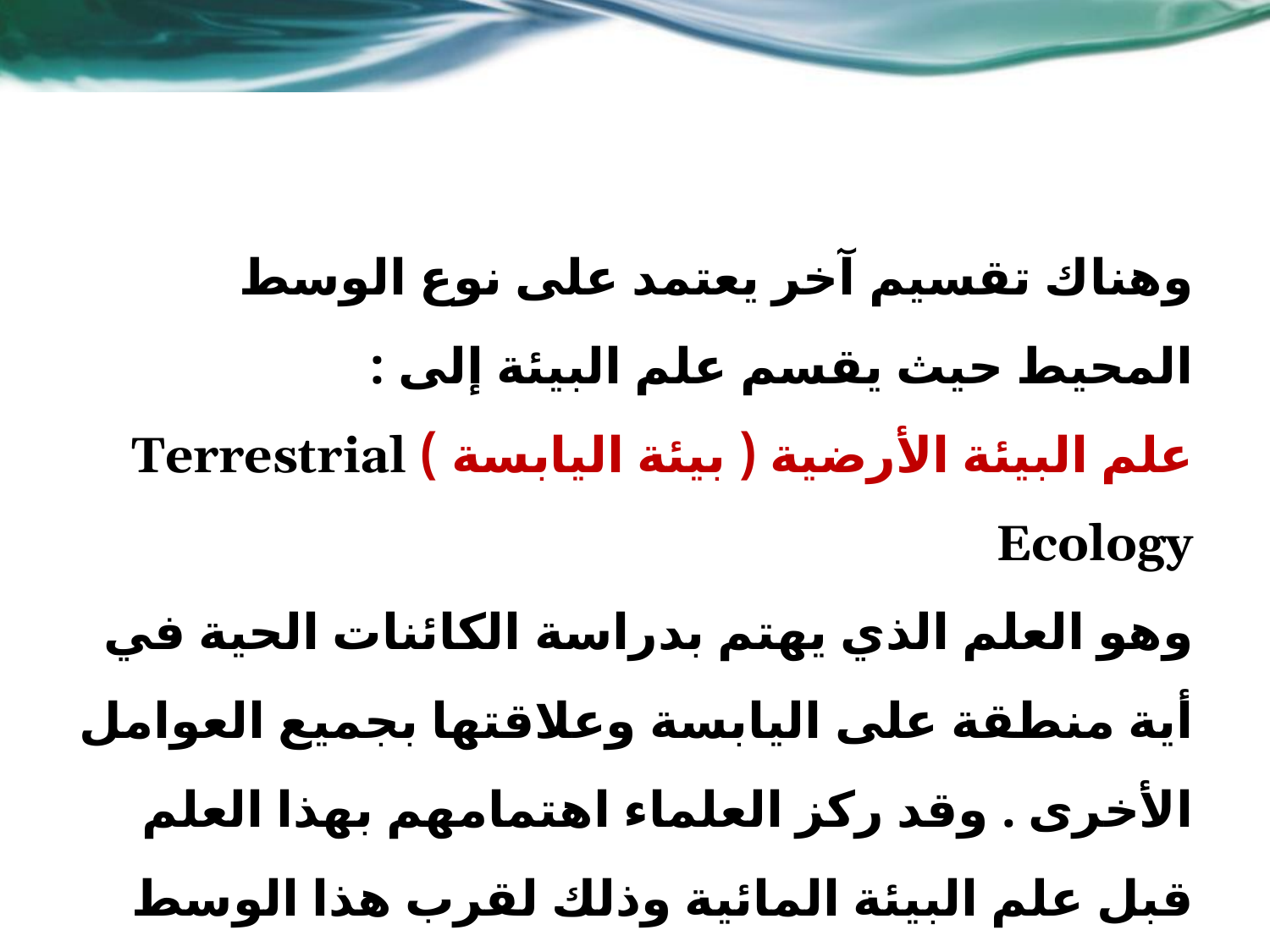

وهناك تقسيم آخر يعتمد على نوع الوسط المحيط حيث يقسم علم البيئة إلى :
علم البيئة الأرضية ( بيئة اليابسة ) Terrestrial Ecology
وهو العلم الذي يهتم بدراسة الكائنات الحية في أية منطقة على اليابسة وعلاقتها بجميع العوامل الأخرى . وقد ركز العلماء اهتمامهم بهذا العلم قبل علم البيئة المائية وذلك لقرب هذا الوسط من الإنسان وسهولة الوصول إليه والعمل فيه .